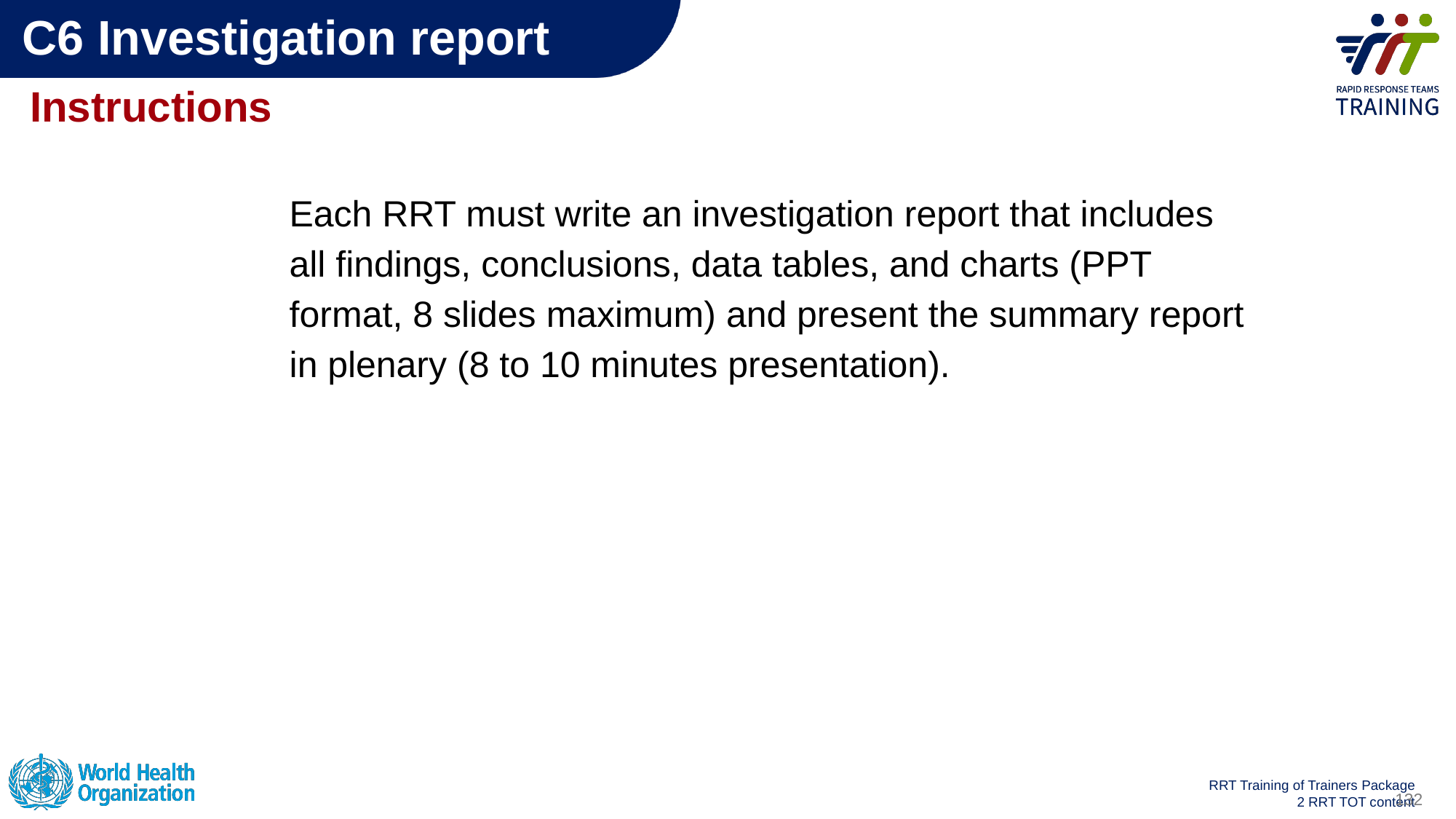

C6 Investigation report
Instructions
Each RRT must write an investigation report that includes all findings, conclusions, data tables, and charts (PPT format, 8 slides maximum) and present the summary report in plenary (8 to 10 minutes presentation).